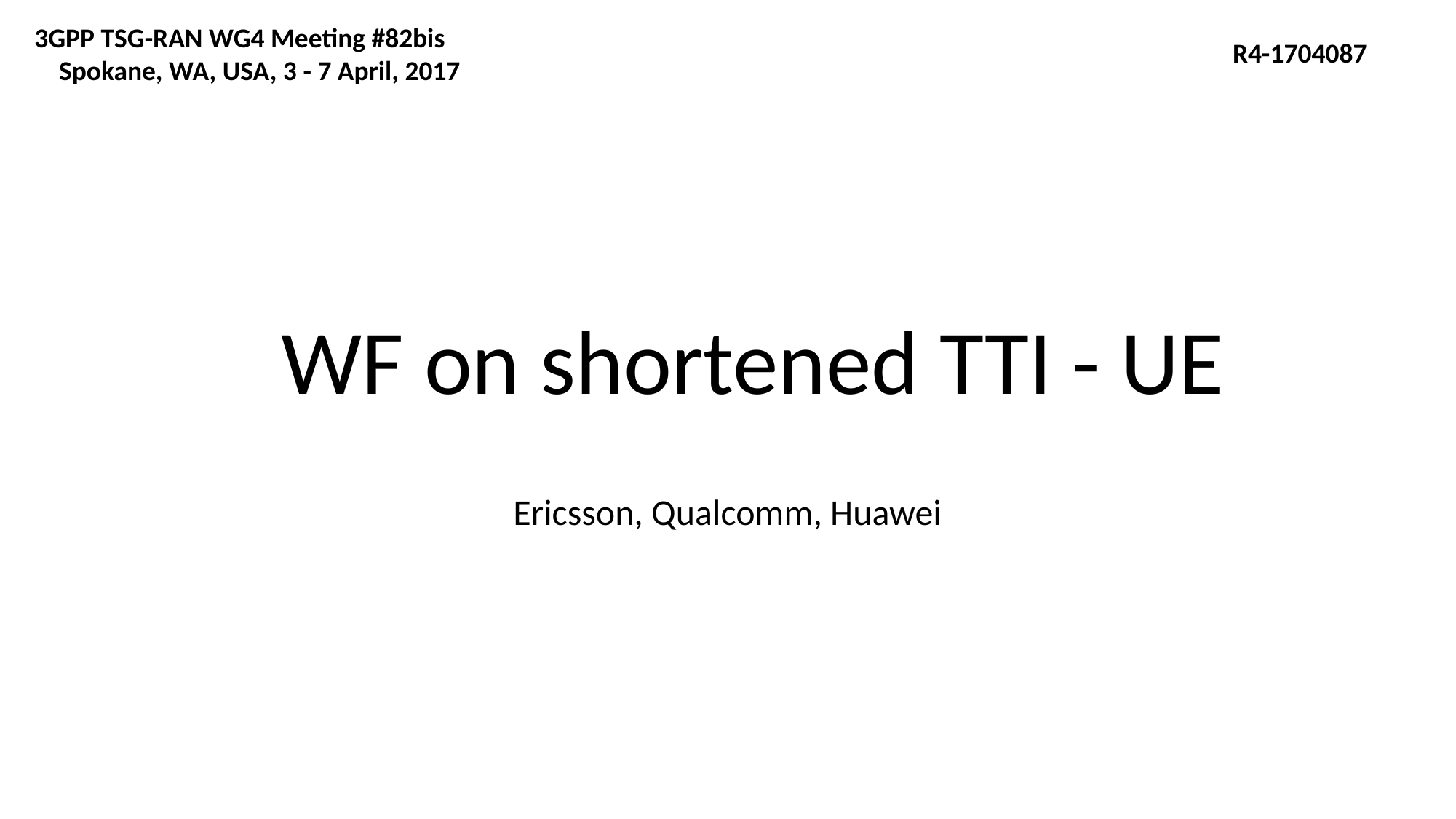

3GPP TSG-RAN WG4 Meeting #82bis                                                    Spokane, WA, USA, 3 - 7 April, 2017

R4-1704087
# WF on shortened TTI - UE
Ericsson, Qualcomm, Huawei